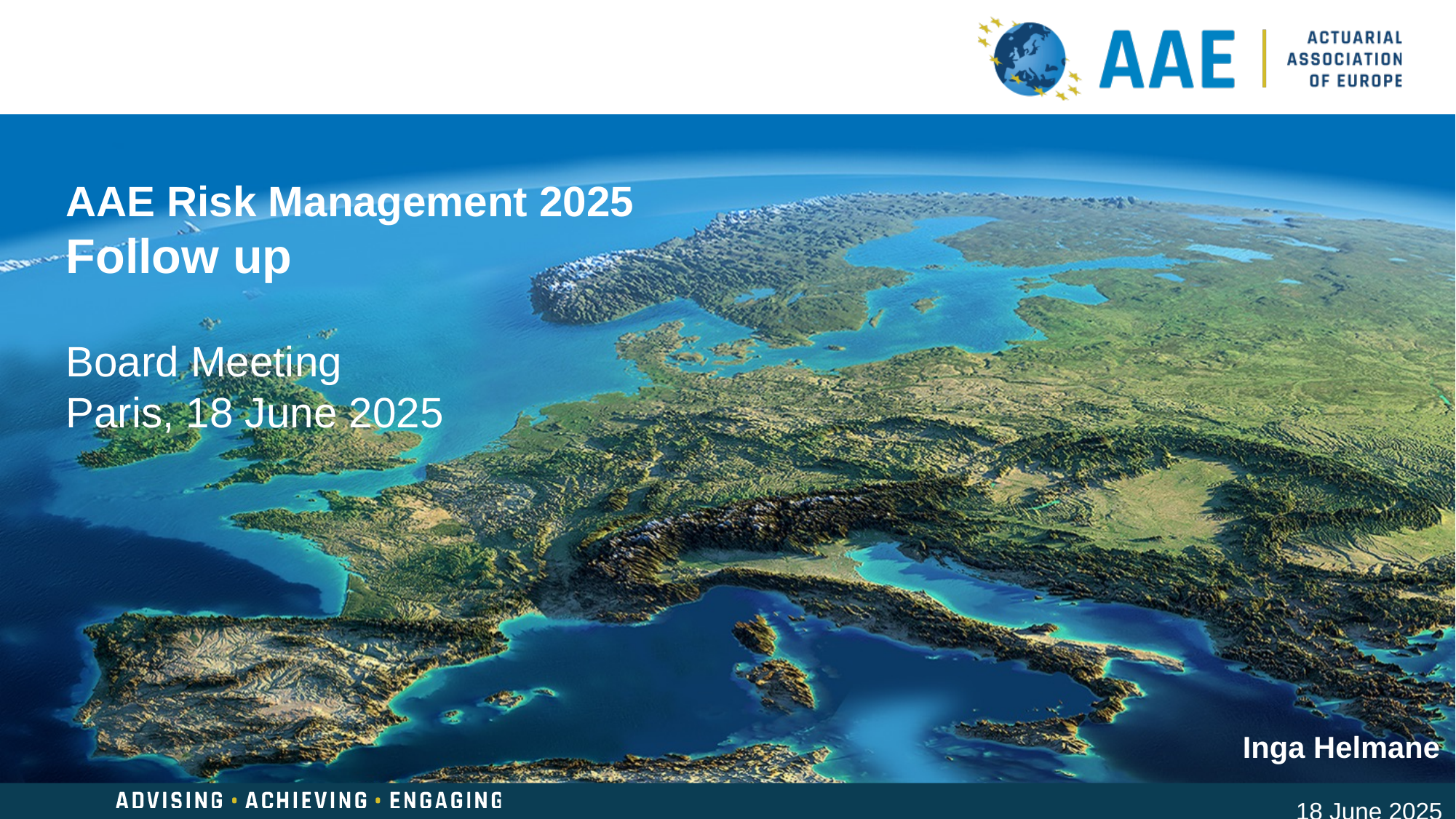

AAE Risk Management 2025
Follow up
Board Meeting
Paris, 18 June 2025
Inga Helmane
18 June 2025